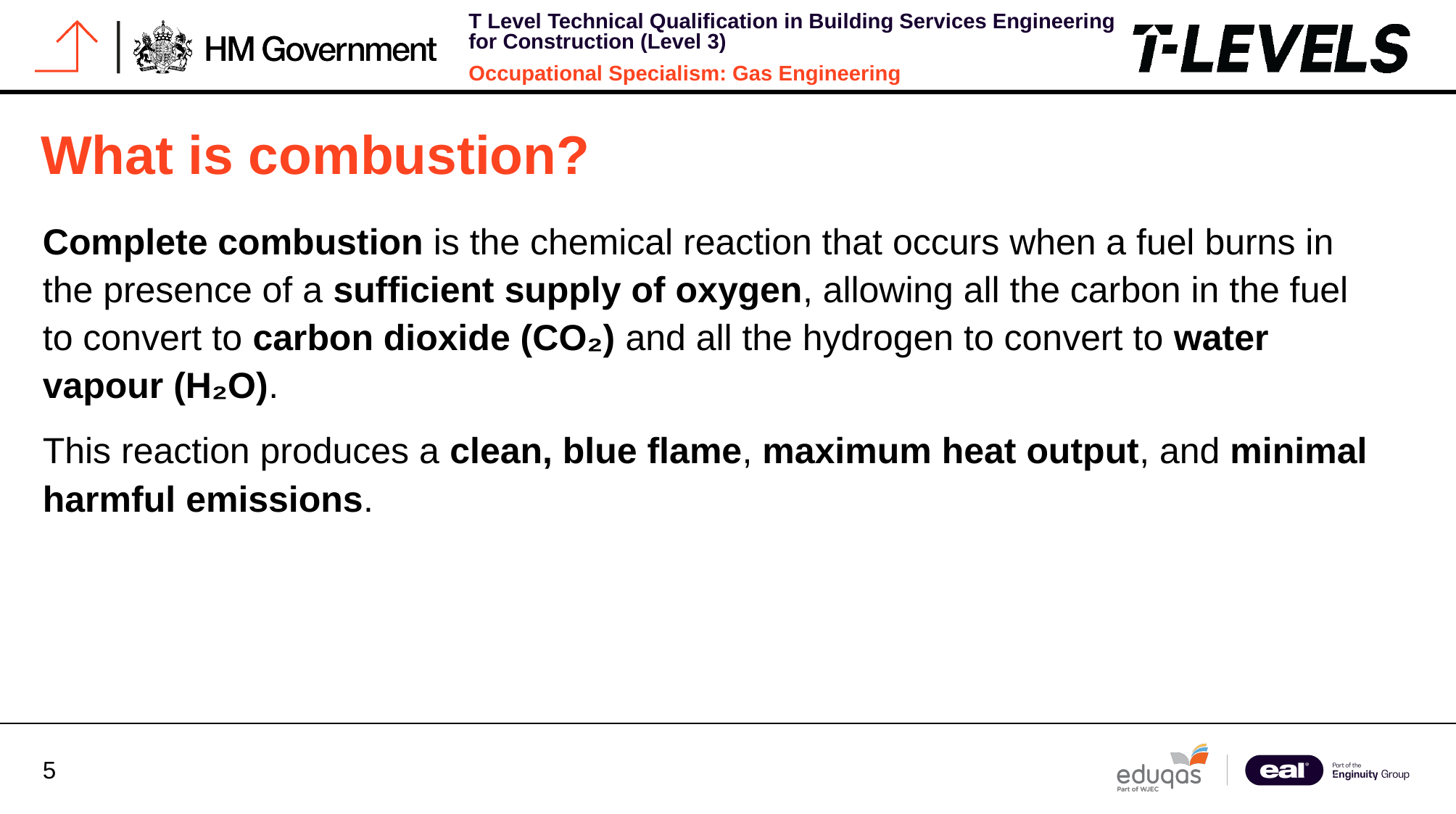

# What is combustion?
Complete combustion is the chemical reaction that occurs when a fuel burns in the presence of a sufficient supply of oxygen, allowing all the carbon in the fuel to convert to carbon dioxide (CO₂) and all the hydrogen to convert to water vapour (H₂O).
This reaction produces a clean, blue flame, maximum heat output, and minimal harmful emissions.